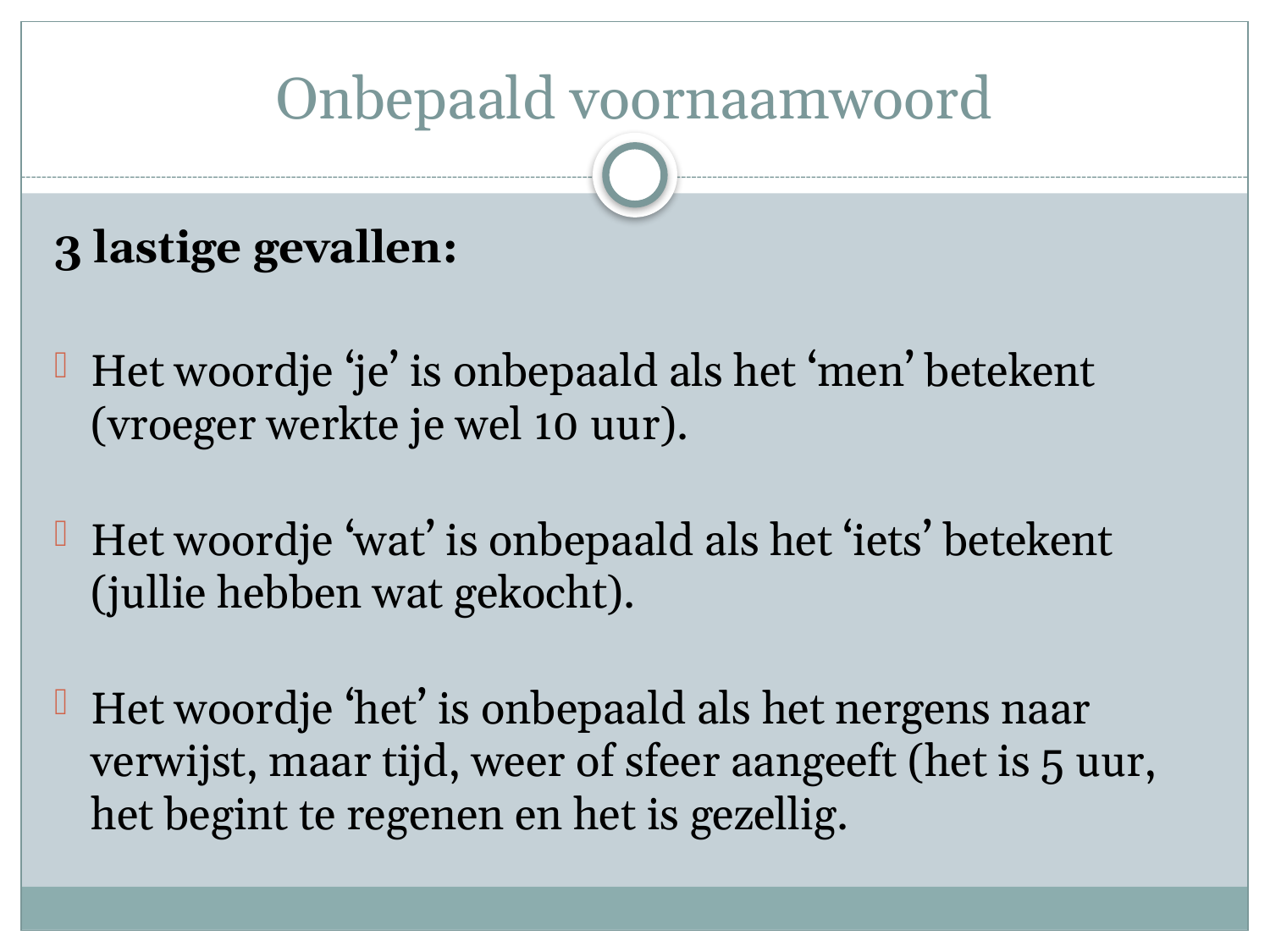

# Onbepaald voornaamwoord
3 lastige gevallen:

Het woordje ‘je’ is onbepaald als het ‘men’ betekent (vroeger werkte je wel 10 uur).
Het woordje ‘wat’ is onbepaald als het ‘iets’ betekent (jullie hebben wat gekocht).
Het woordje ‘het’ is onbepaald als het nergens naar verwijst, maar tijd, weer of sfeer aangeeft (het is 5 uur, het begint te regenen en het is gezellig.